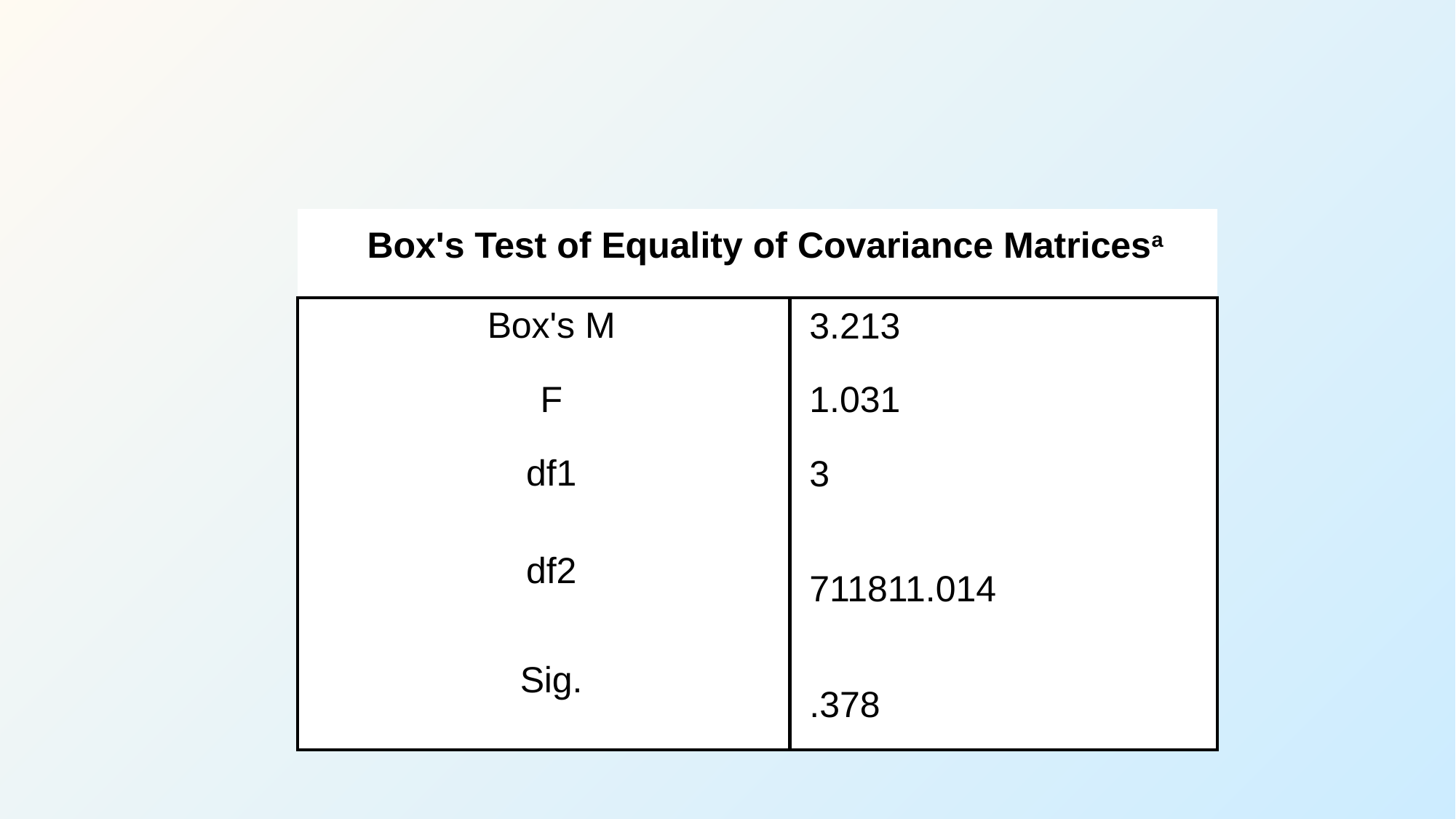

#
| Box's Test of Equality of Covariance Matricesa |  |
| --- | --- |
| Box's M | 3.213 |
| F | 1.031 |
| df1 | 3 |
| df2 | 711811.014 |
| Sig. | .378 |